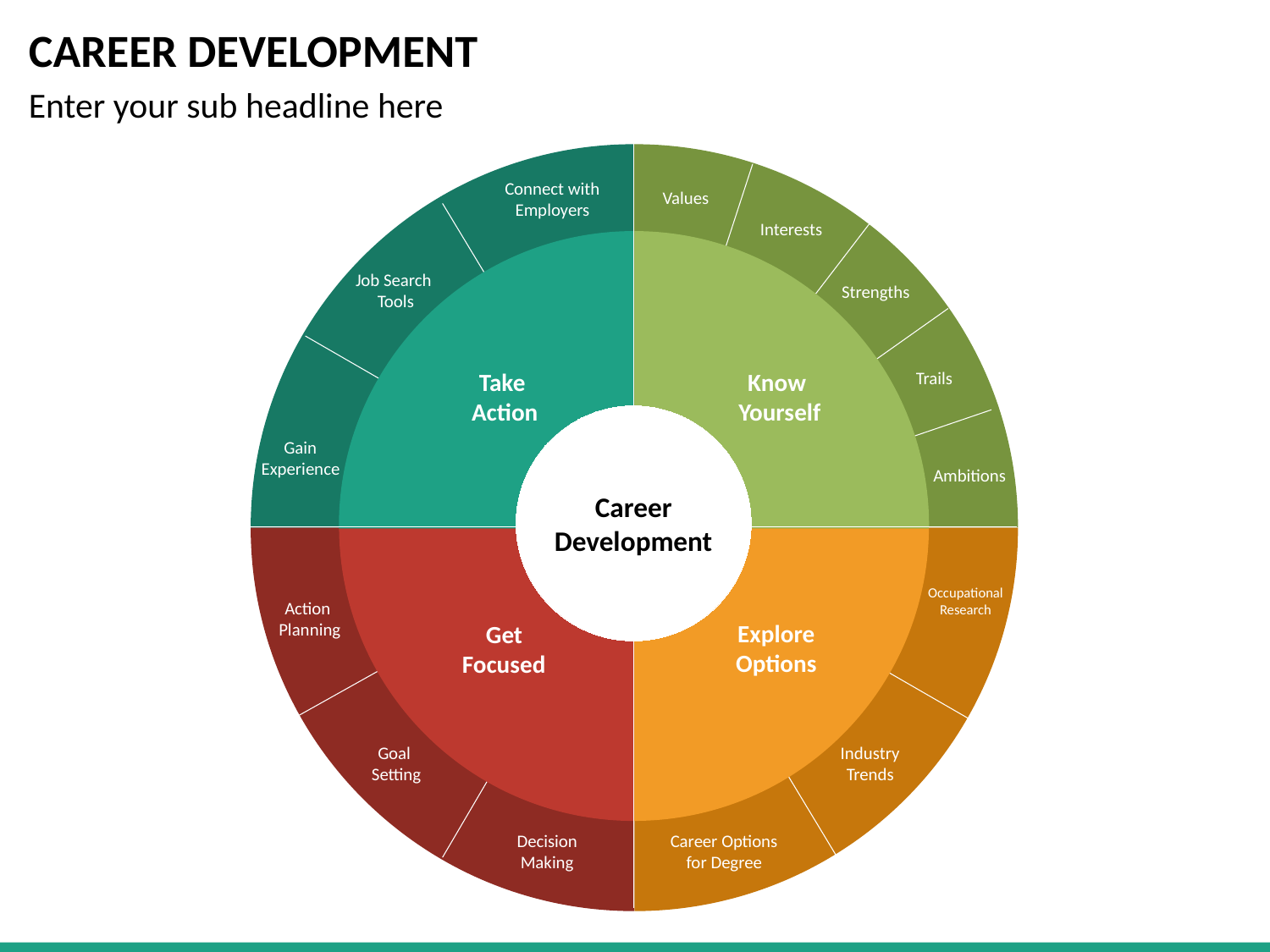

# CAREER DEVELOPMENT
Enter your sub headline here

Connect with Employers
Values
Interests

Job Search
Tools
Strengths
Take
Action
Know
Yourself
Trails
Career Development
Gain
Experience
Ambitions

Occupational
Research
Action
Planning
Explore
Options
Get
Focused
Goal
Setting
Industry
Trends
Decision
Making
Career Options
for Degree